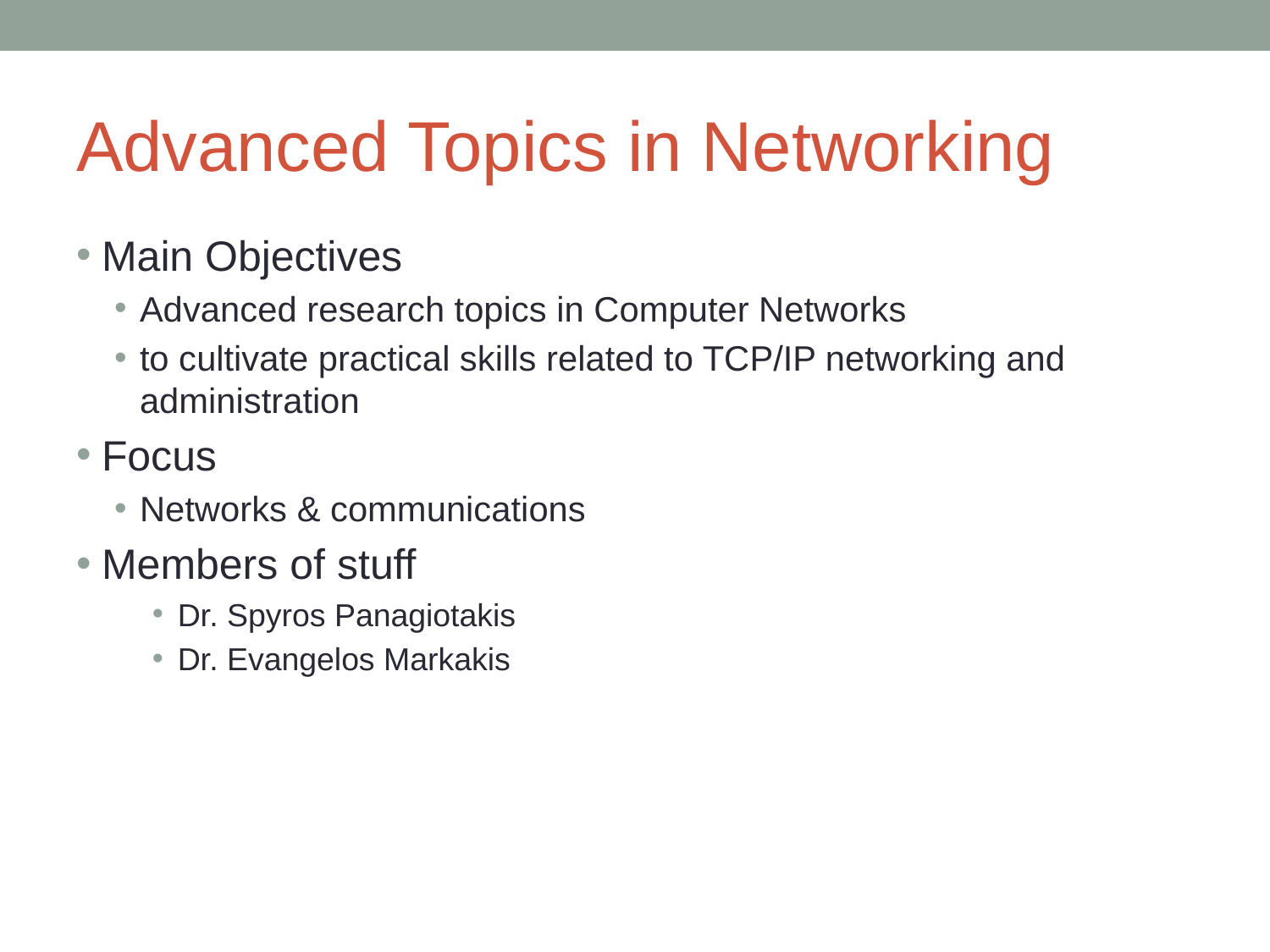

# Advanced Topics in Networking
Main Objectives
Advanced research topics in Computer Networks
to cultivate practical skills related to TCP/IP networking and administration
Focus
Networks & communications
Members of stuff
Dr. Spyros Panagiotakis
Dr. Evangelos Markakis